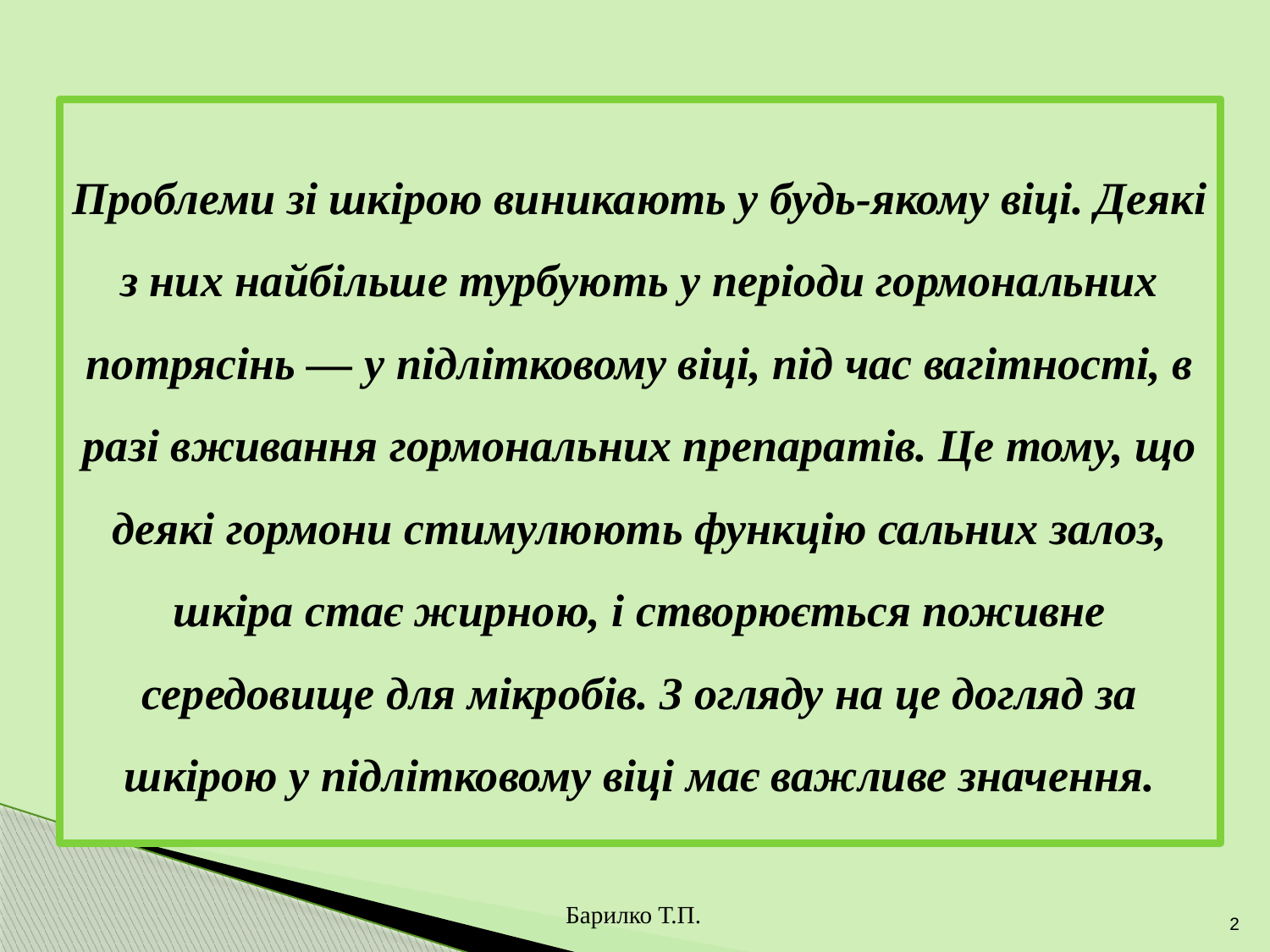

# Проблеми зі шкірою виникають у будь-якому віці. Деякі з них найбільше турбують у періоди гормональних потрясінь — у підлітковому віці, під час вагітності, в разі вживання гормональних препаратів. Це тому, що деякі гормони стимулюють функцію сальних залоз, шкіра стає жирною, і створюється поживне середовище для мікробів. З огляду на це догляд за шкірою у підлітковому віці має важливе значення.
2
Барилко Т.П.